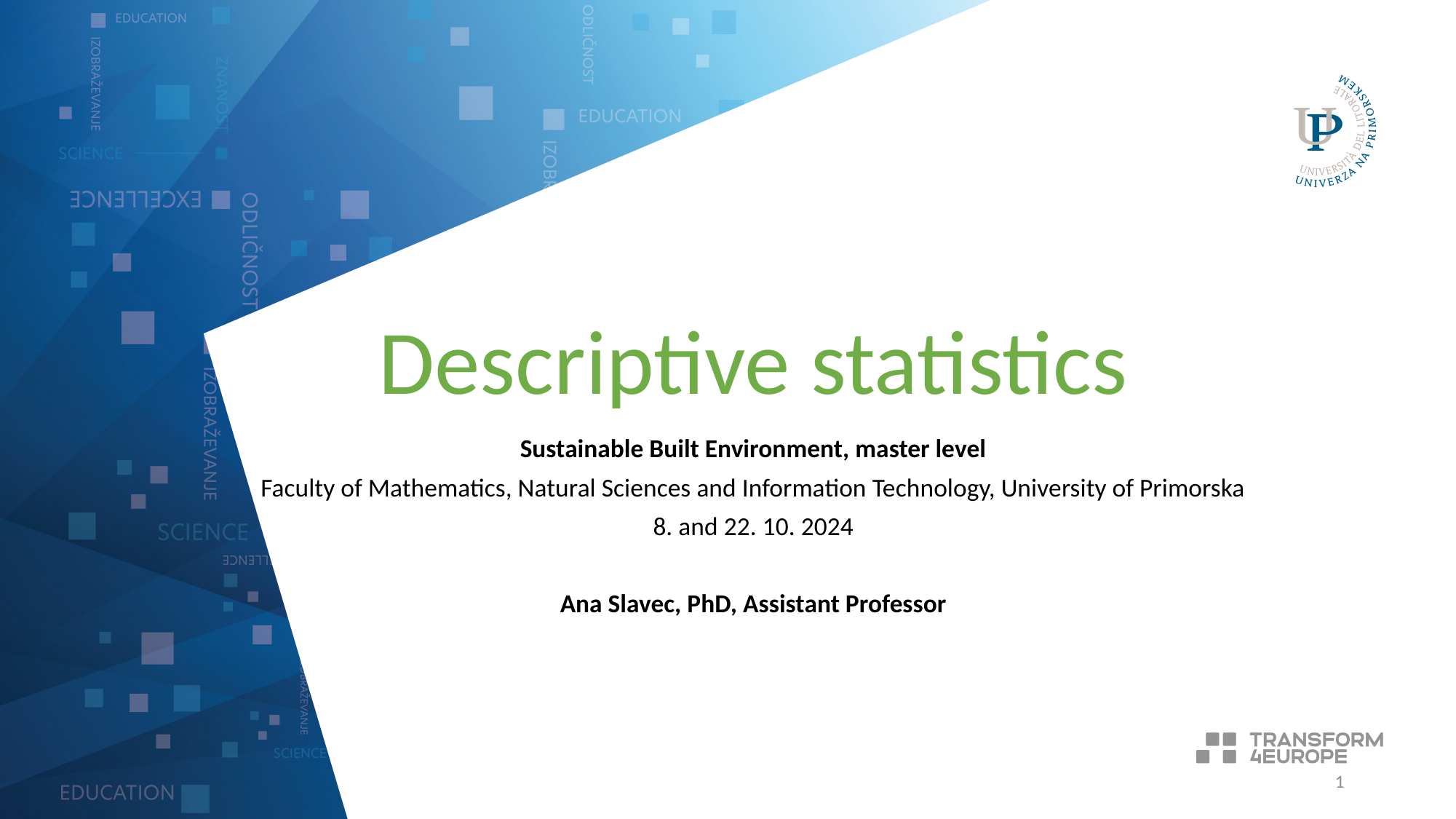

# Descriptive statistics
Sustainable Built Environment, master level
Faculty of Mathematics, Natural Sciences and Information Technology, University of Primorska
8. and 22. 10. 2024

Ana Slavec, PhD, Assistant Professor
1